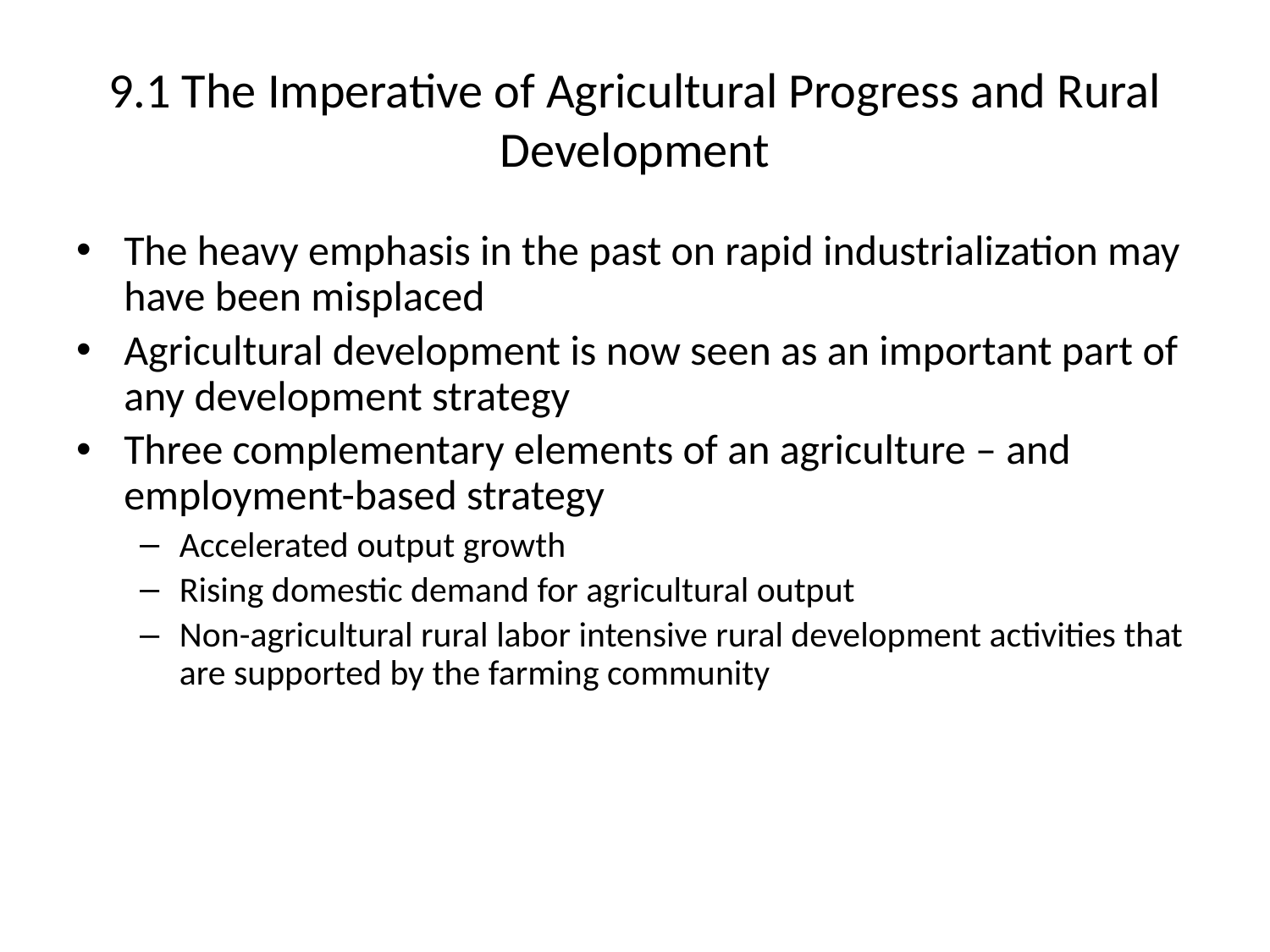

9.1 The Imperative of Agricultural Progress and Rural Development
The heavy emphasis in the past on rapid industrialization may have been misplaced
Agricultural development is now seen as an important part of any development strategy
Three complementary elements of an agriculture – and employment-based strategy
Accelerated output growth
Rising domestic demand for agricultural output
Non-agricultural rural labor intensive rural development activities that are supported by the farming community